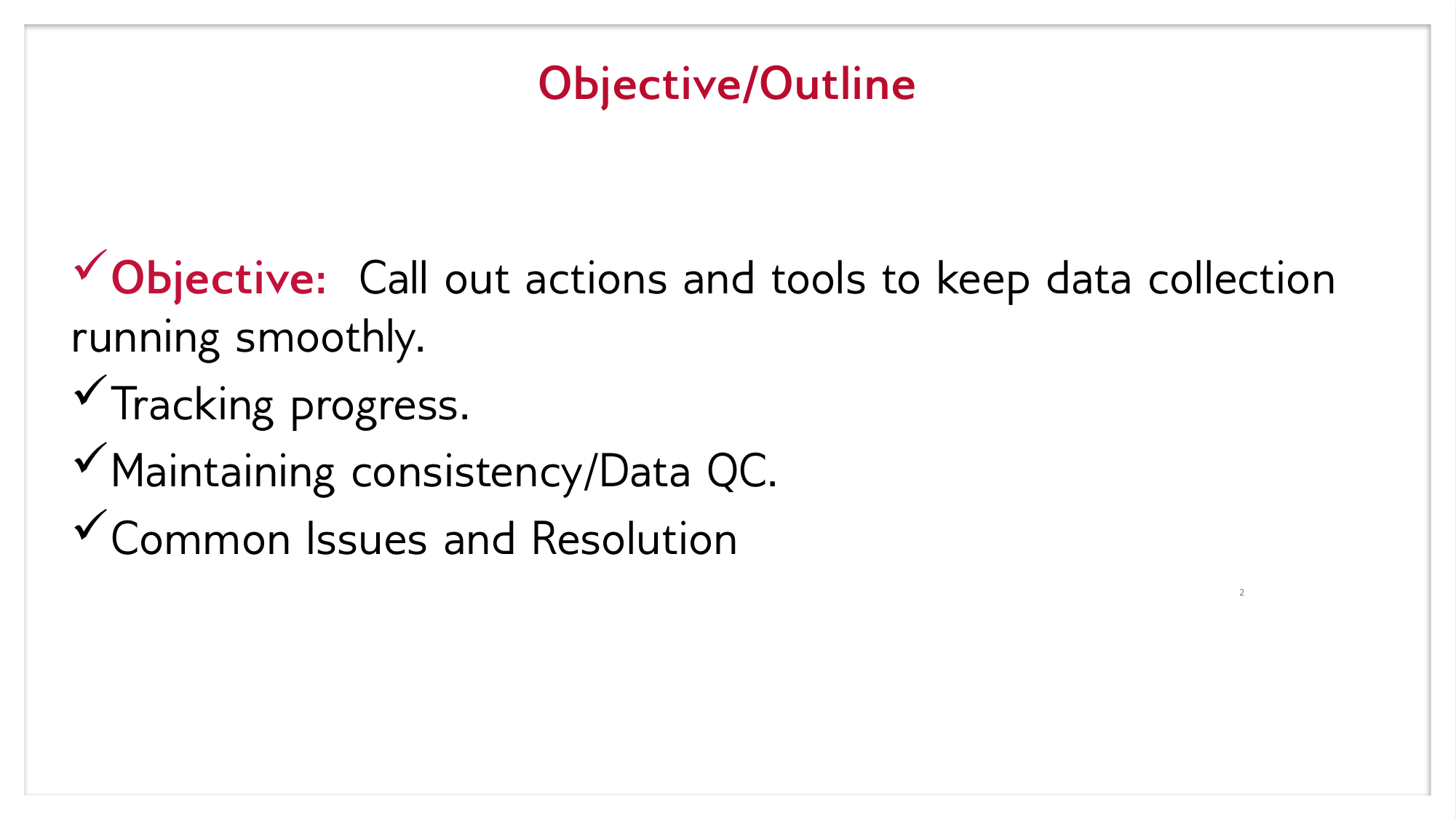

# Objective/Outline

Objective:  Call out actions and tools to keep data collection running smoothly.
Tracking progress.
Maintaining consistency/Data QC.
Common Issues and Resolution
2